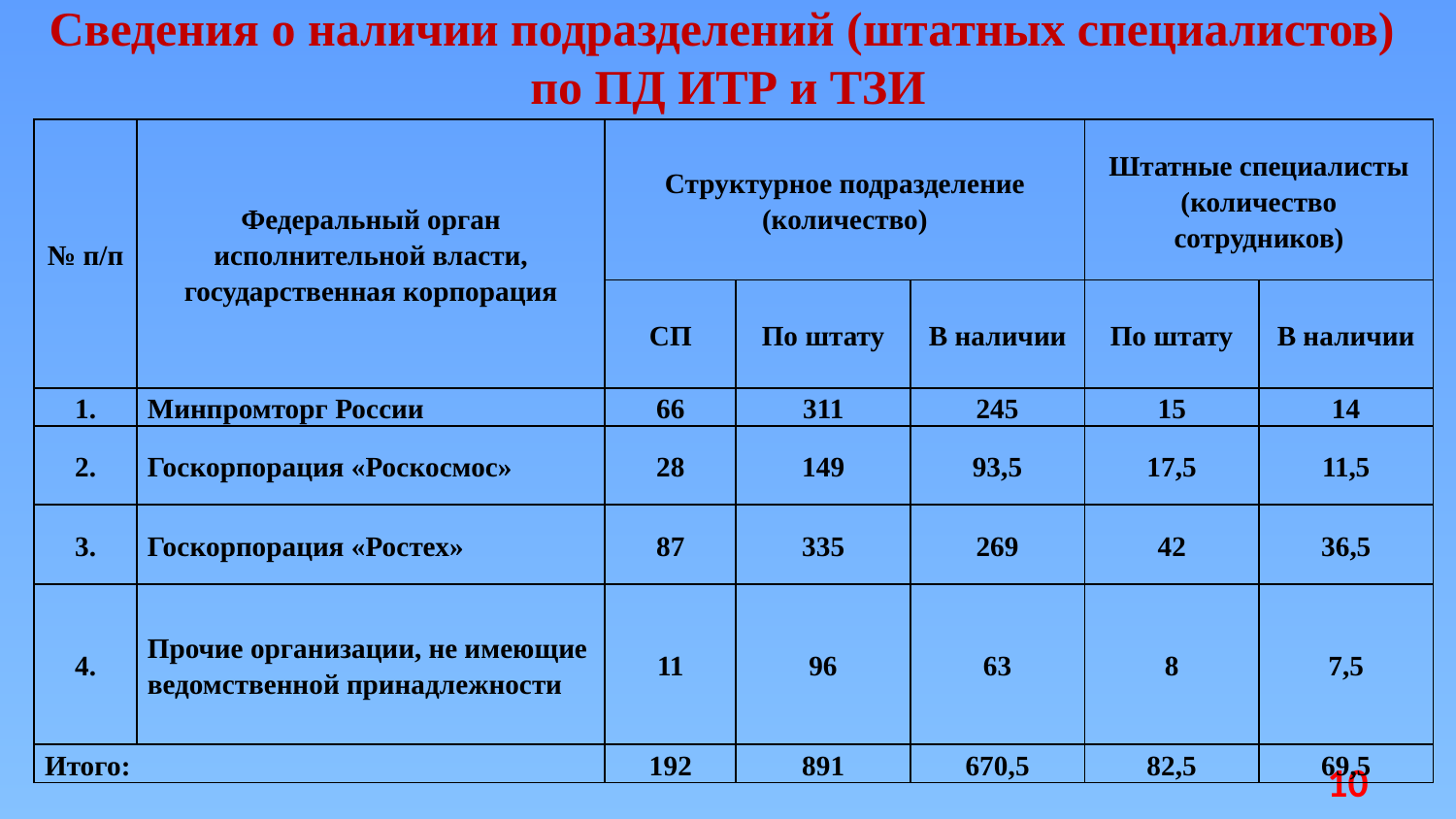

Сведения о наличии подразделений (штатных специалистов)
по ПД ИТР и ТЗИ
| № п/п | Федеральный орган исполнительной власти, государственная корпорация | Структурное подразделение (количество) |  |  | Штатные специалисты (количество сотрудников) |  |
| --- | --- | --- | --- | --- | --- | --- |
|  |  | СП | По штату | В наличии | По штату | В наличии |
| 1. | Минпромторг России | 66 | 311 | 245 | 15 | 14 |
| 2. | Госкорпорация «Роскосмос» | 28 | 149 | 93,5 | 17,5 | 11,5 |
| 3. | Госкорпорация «Ростех» | 87 | 335 | 269 | 42 | 36,5 |
| 4. | Прочие организации, не имеющие ведомственной принадлежности | 11 | 96 | 63 | 8 | 7,5 |
| Итого: |  | 192 | 891 | 670,5 | 82,5 | 69,5 |

10